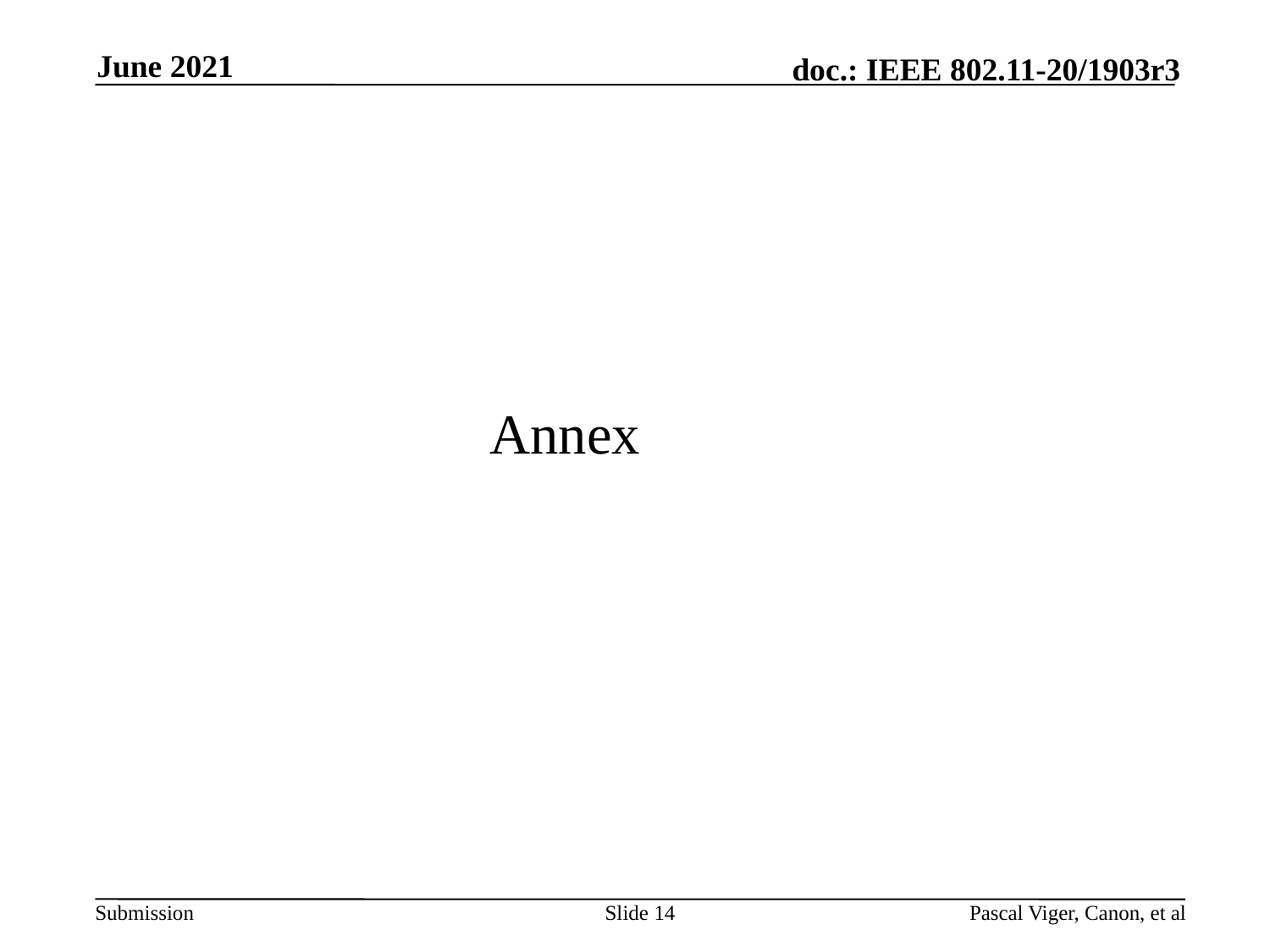

June 2021
Annex
Slide 14
# Pascal Viger, Canon, et al